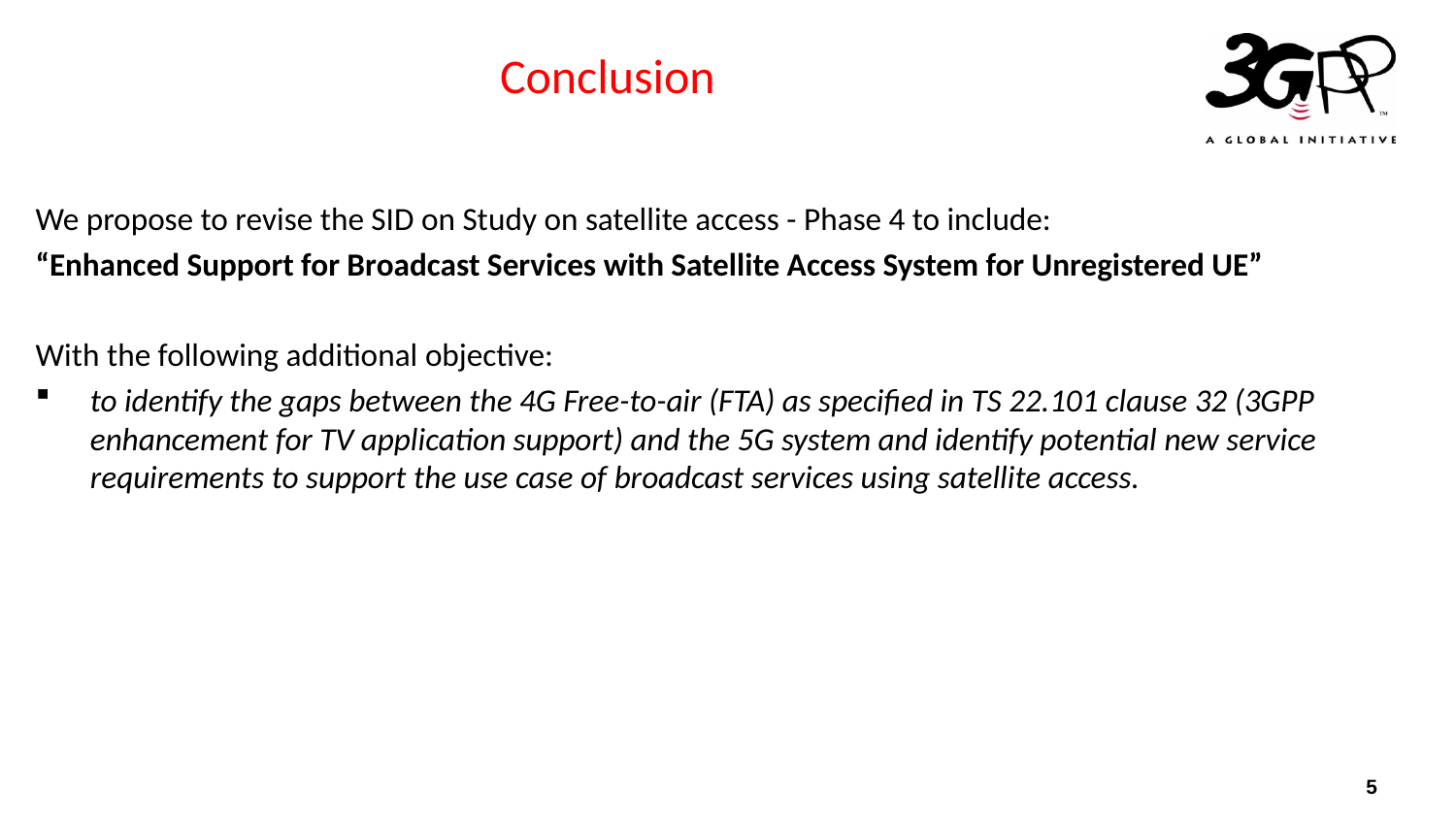

# Conclusion
We propose to revise the SID on Study on satellite access - Phase 4 to include:
“Enhanced Support for Broadcast Services with Satellite Access System for Unregistered UE”

With the following additional objective:
to identify the gaps between the 4G Free-to-air (FTA) as specified in TS 22.101 clause 32 (3GPP enhancement for TV application support) and the 5G system and identify potential new service requirements to support the use case of broadcast services using satellite access.